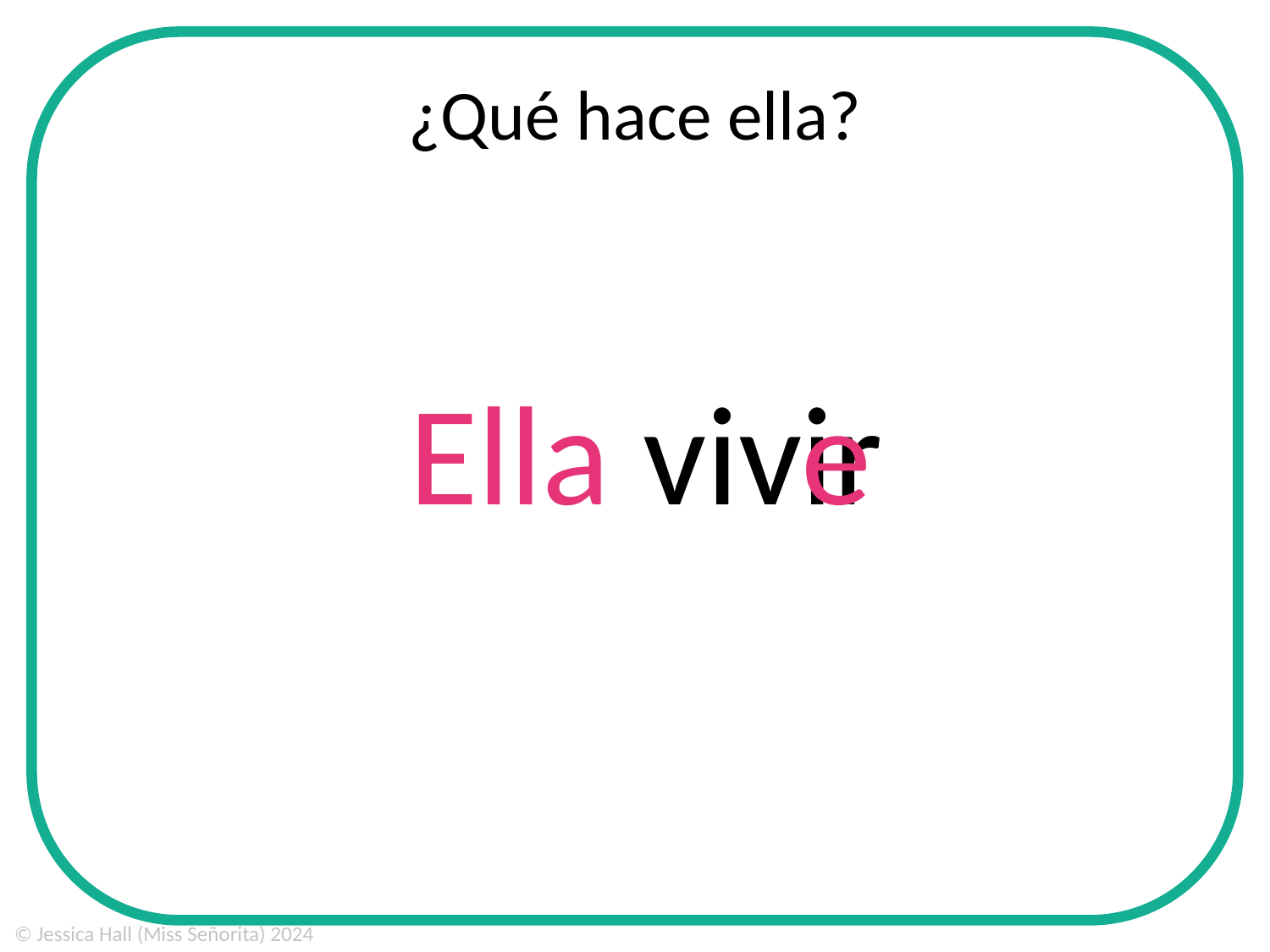

¿Qué hace ella?
Ella
ir
viv
e